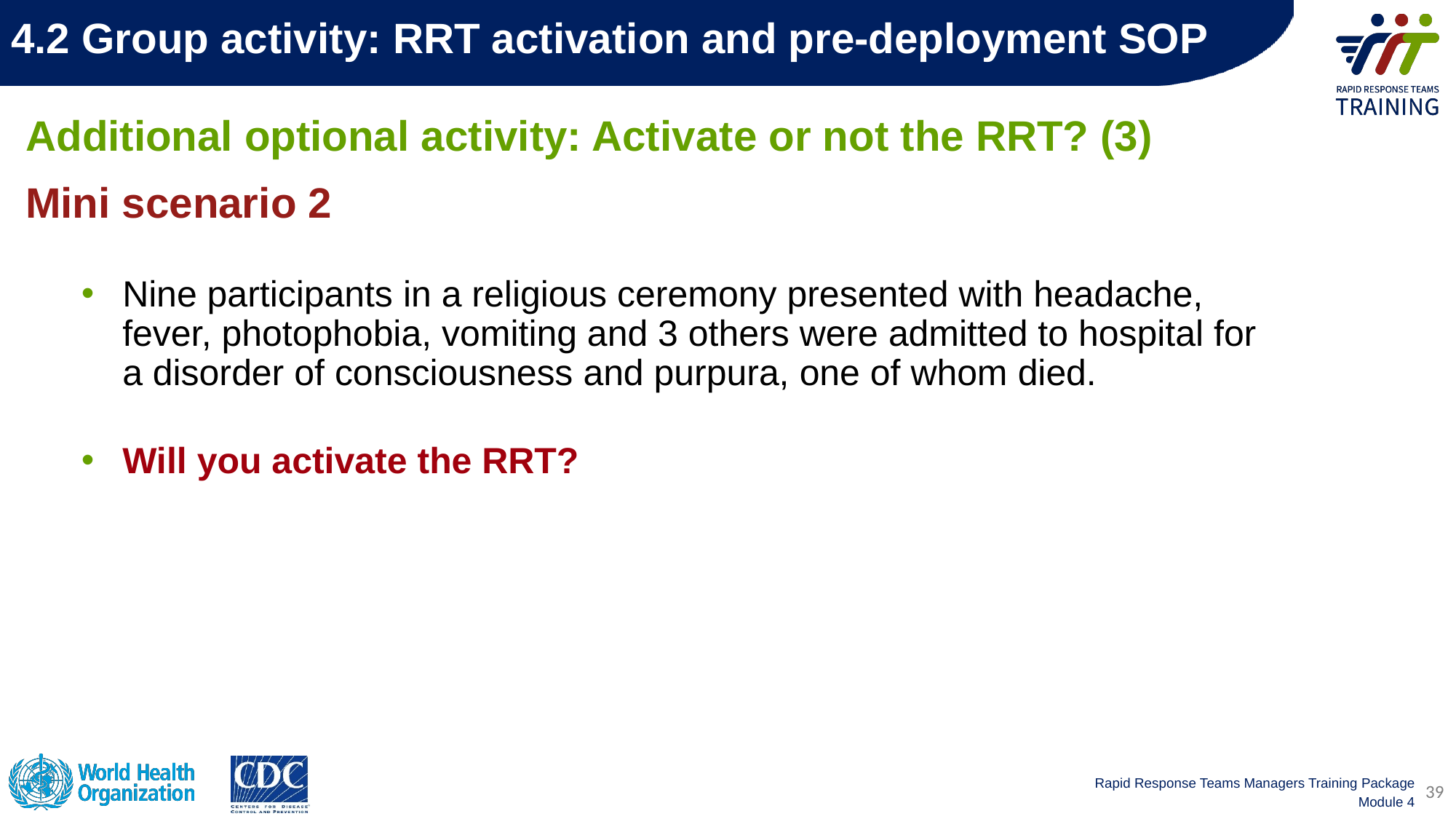

4.2 Group activity: RRT activation and pre-deployment SOP  ​
# Additional optional activity: Activate or not the RRT? (3)
Mini scenario 2
Nine participants in a religious ceremony presented with headache, fever, photophobia, vomiting and 3 others were admitted to hospital for a disorder of consciousness and purpura, one of whom died.

Will you activate the RRT?

39